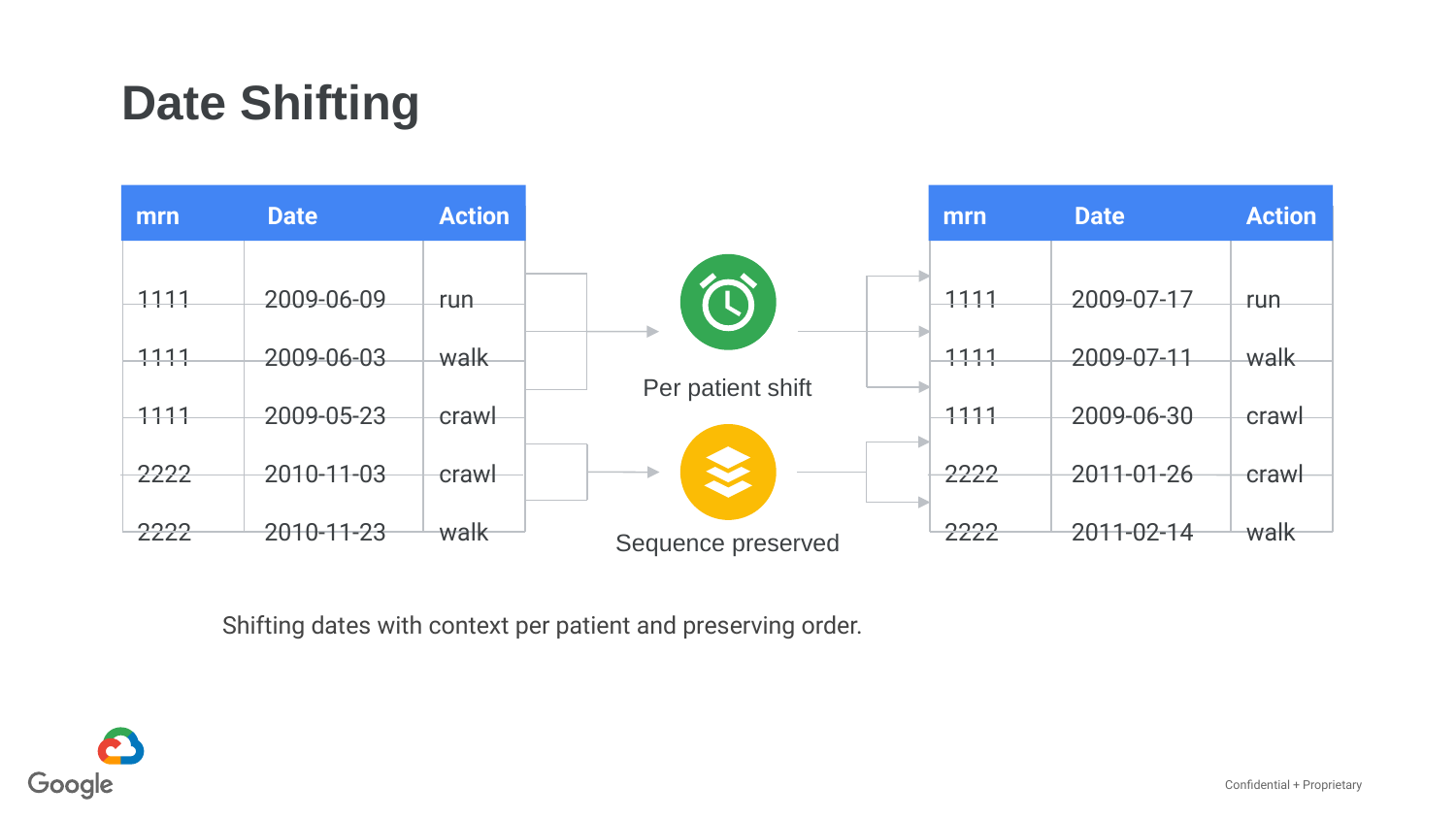

Date Shifting

mrn
Date
Action
mrn
Date
Action
1111
1111
1111
2222
2222
2009-06-09
2009-06-03
2009-05-23
2010-11-03
2010-11-23
run
walk
crawl
crawl
walk
1111
1111
1111
2222
2222
2009-07-17
2009-07-11
2009-06-30
2011-01-26
2011-02-14
run
walk
crawl
crawl
walk

Per patient shift

Sequence preserved
Shifting dates with context per patient and preserving order.